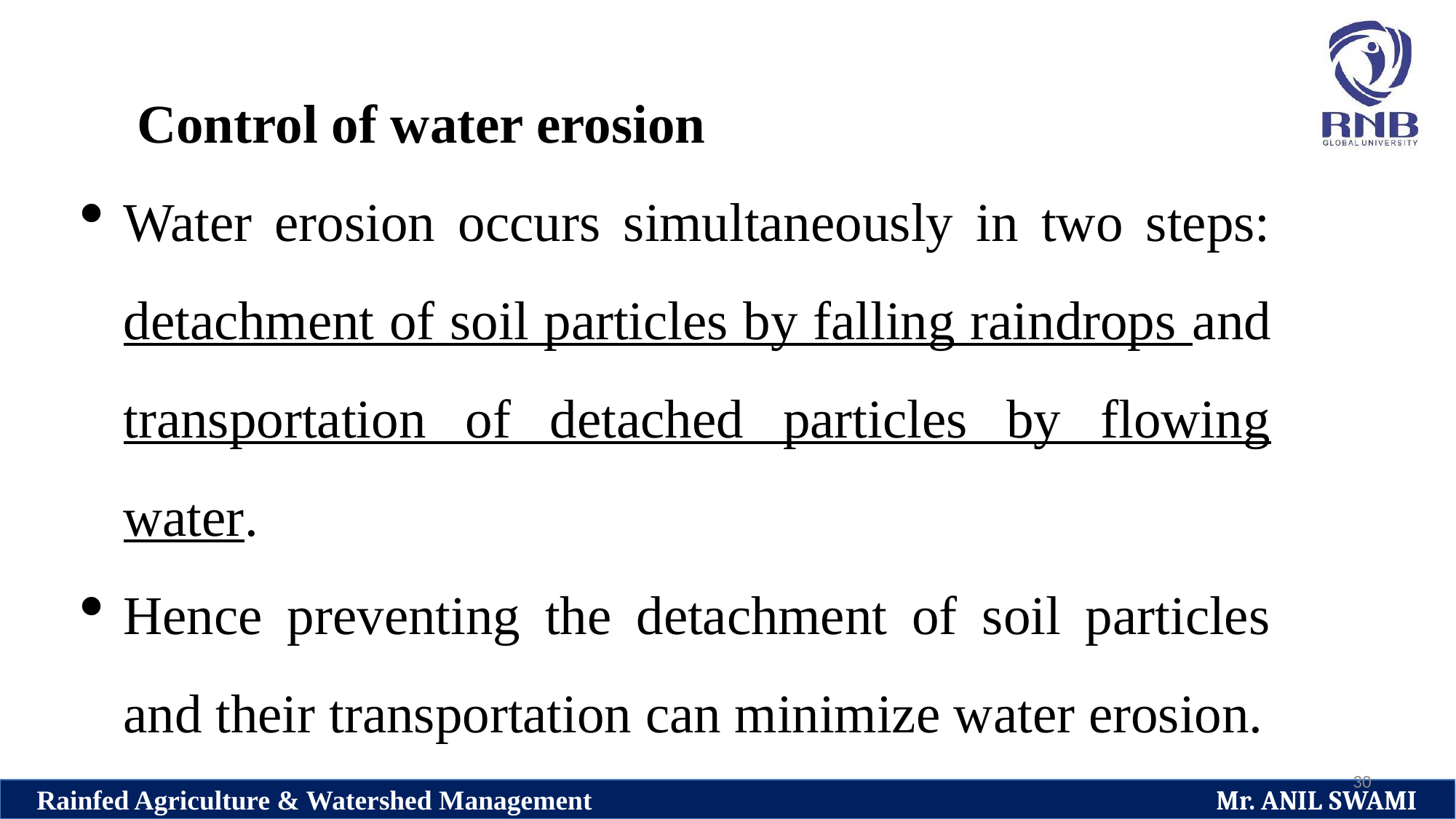

Control of water erosion
Water erosion occurs simultaneously in two steps: detachment of soil particles by falling raindrops and transportation of detached particles by flowing water.
Hence preventing the detachment of soil particles and their transportation can minimize water erosion.
30